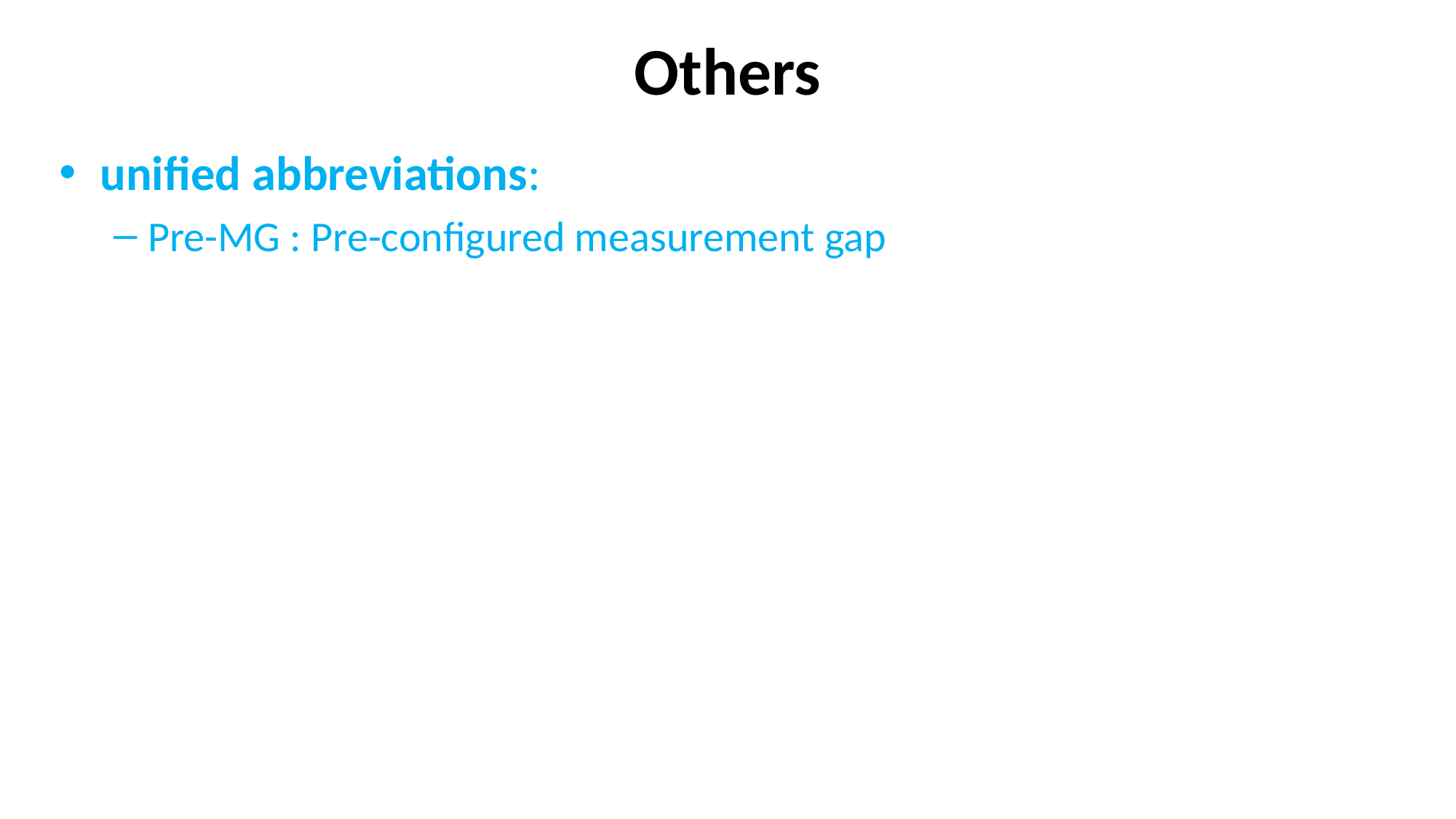

# Others
unified abbreviations:
Pre-MG : Pre-configured measurement gap